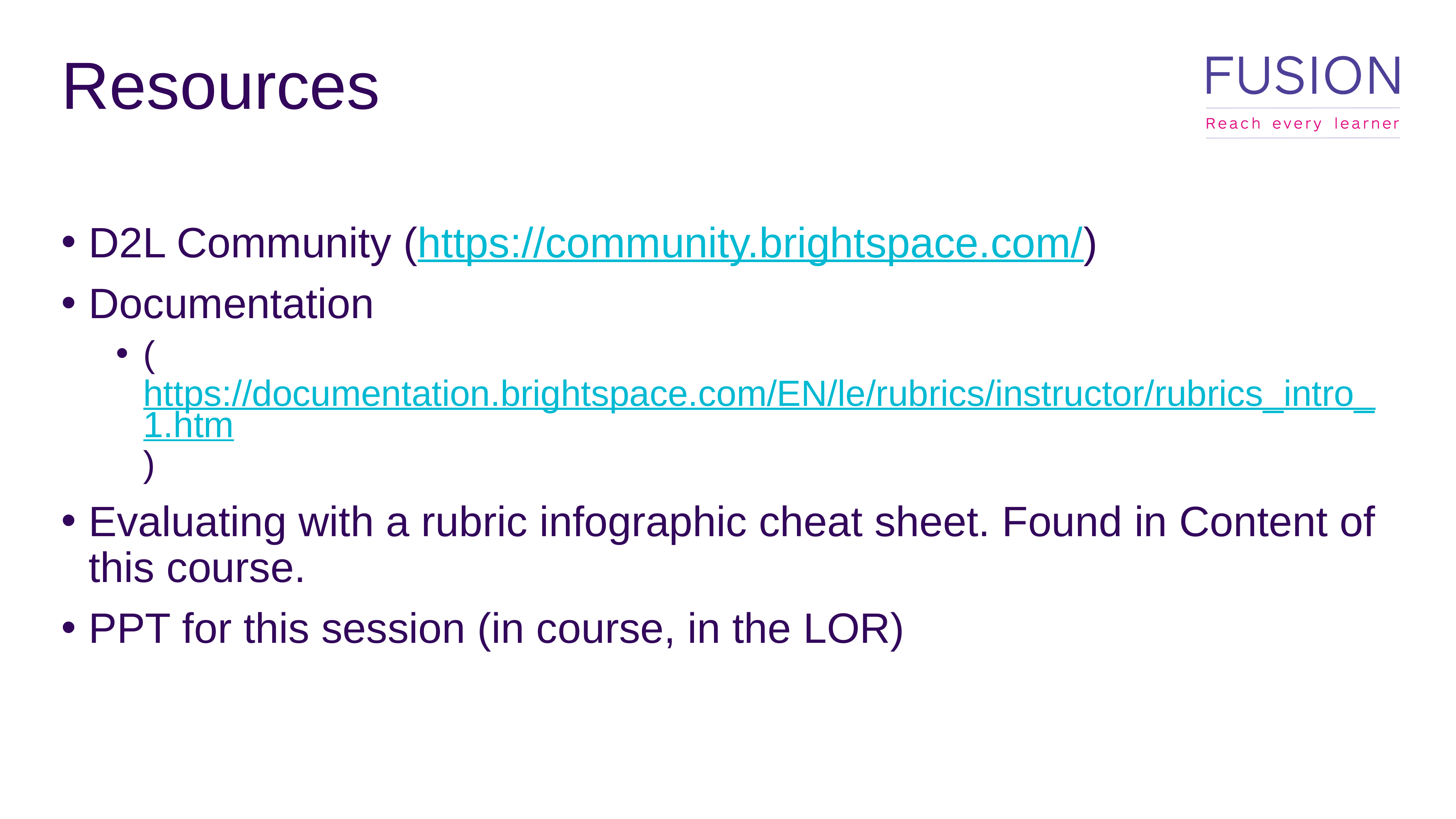

# Resources
D2L Community (https://community.brightspace.com/)
Documentation
(https://documentation.brightspace.com/EN/le/rubrics/instructor/rubrics_intro_1.htm)
Evaluating with a rubric infographic cheat sheet. Found in Content of this course.
PPT for this session (in course, in the LOR)